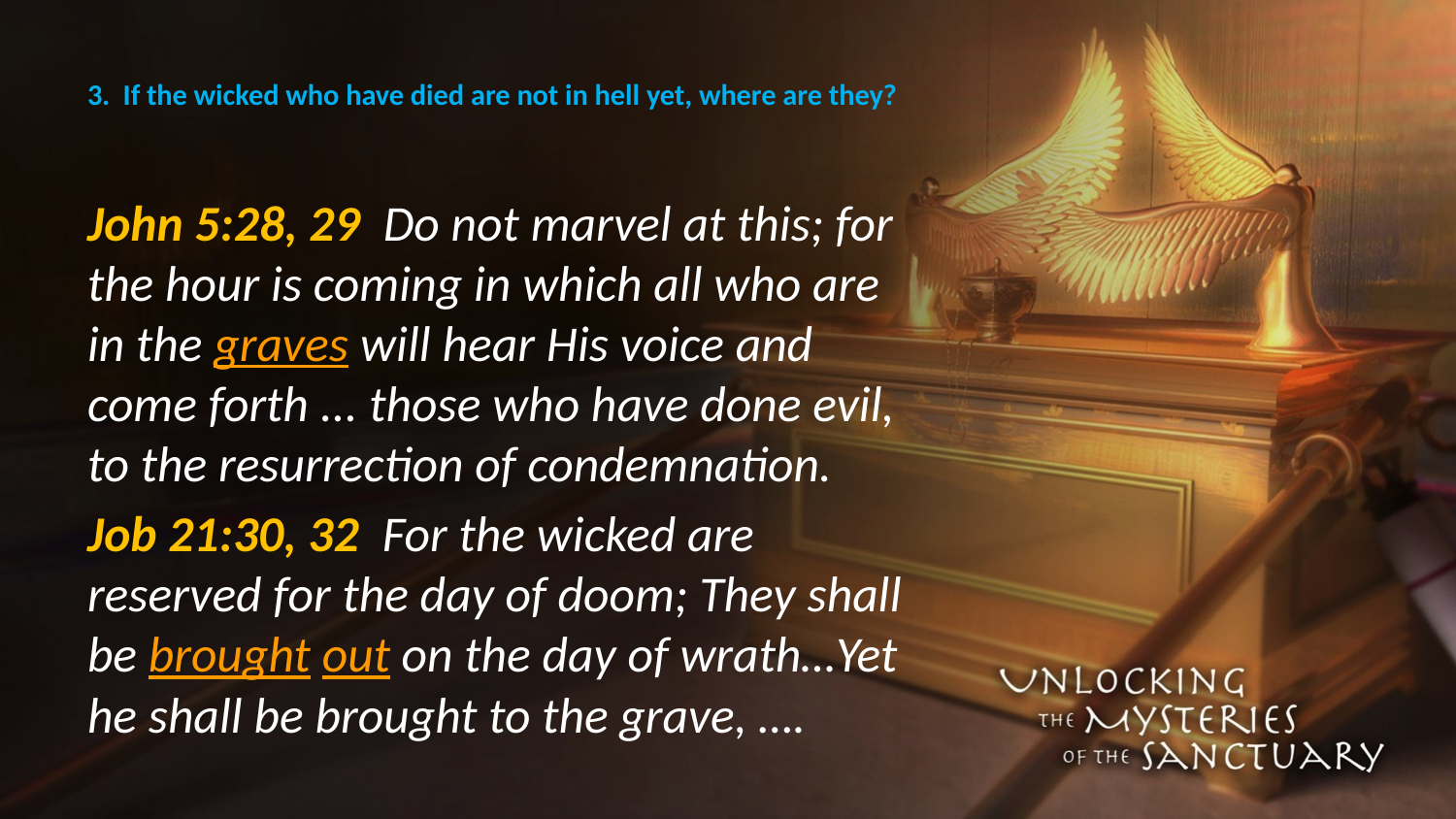

# 3.  If the wicked who have died are not in hell yet, where are they?

John 5:28, 29  Do not marvel at this; for the hour is coming in which all who are in the graves will hear His voice and come forth ... those who have done evil, to the resurrection of condemnation.
Job 21:30, 32  For the wicked are reserved for the day of doom; They shall be brought out on the day of wrath…Yet he shall be brought to the grave, ….